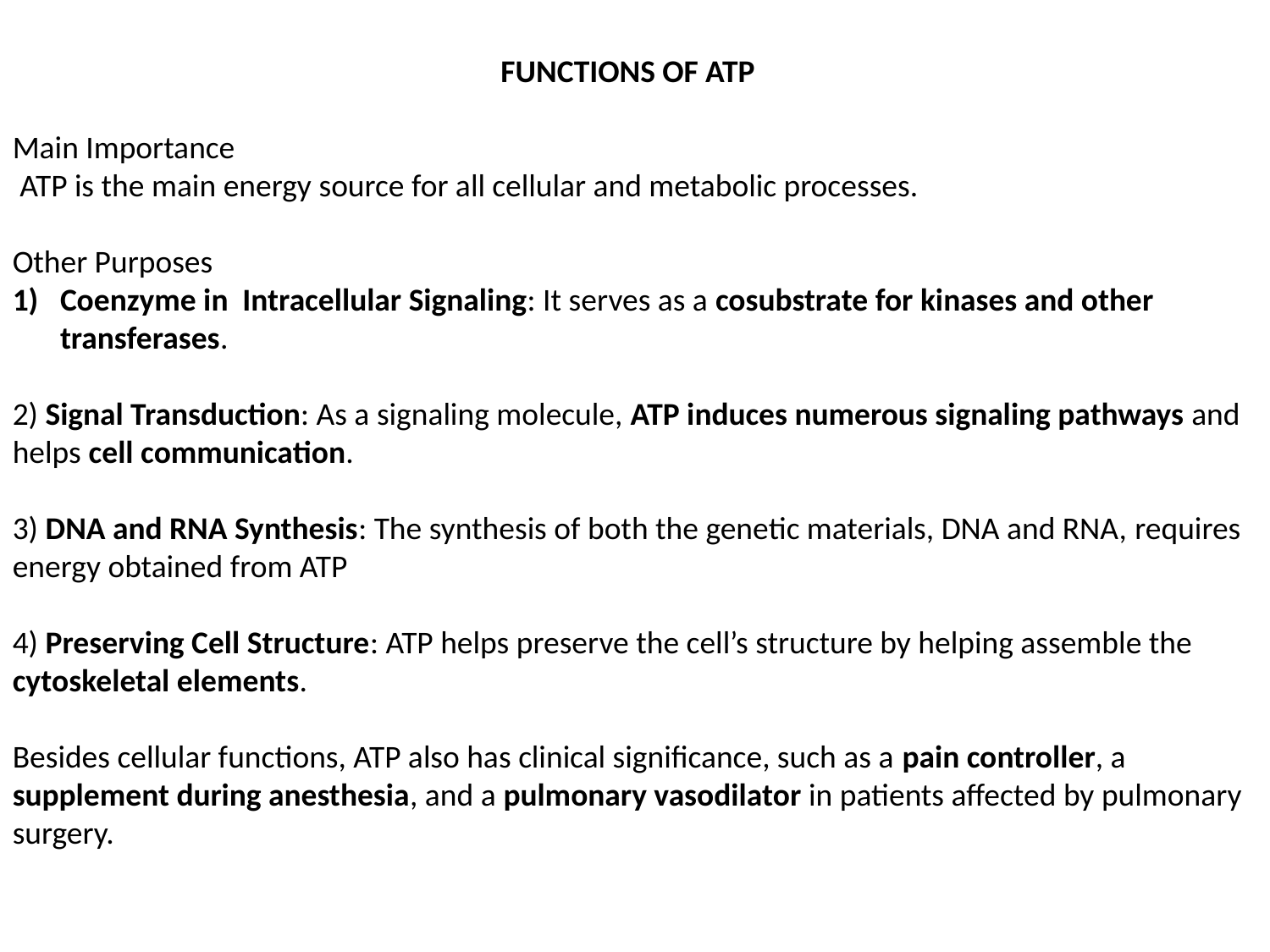

FUNCTIONS OF ATP

Main Importance
 ATP is the main energy source for all cellular and metabolic processes.

Other Purposes
Coenzyme in  Intracellular Signaling: It serves as a cosubstrate for kinases and other transferases.

2) Signal Transduction: As a signaling molecule, ATP induces numerous signaling pathways and helps cell communication.

3) DNA and RNA Synthesis: The synthesis of both the genetic materials, DNA and RNA, requires energy obtained from ATP

4) Preserving Cell Structure: ATP helps preserve the cell’s structure by helping assemble the cytoskeletal elements.

Besides cellular functions, ATP also has clinical significance, such as a pain controller, a supplement during anesthesia, and a pulmonary vasodilator in patients affected by pulmonary surgery.